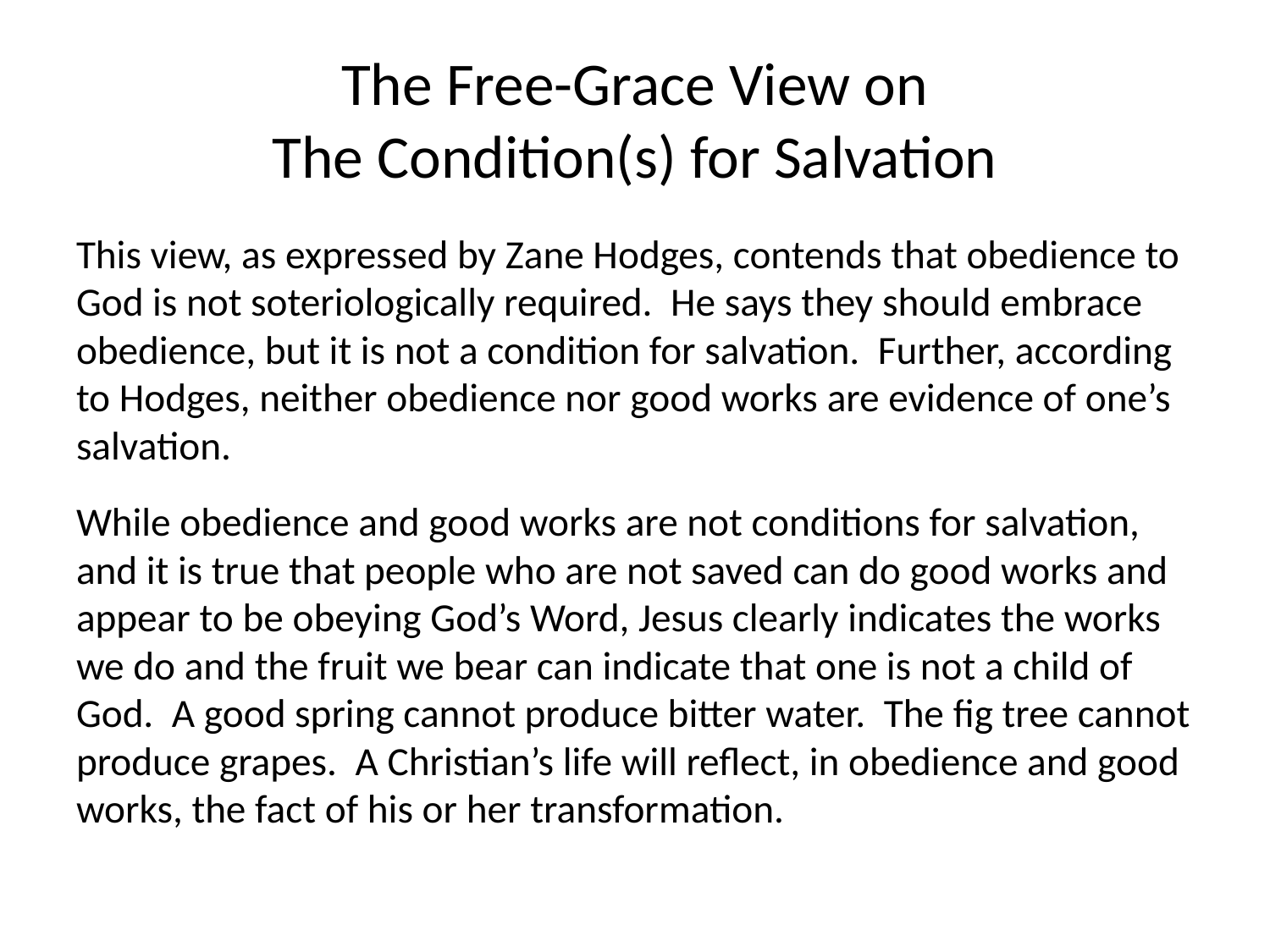

# The Free-Grace View on The Condition(s) for Salvation
This view, as expressed by Zane Hodges, contends that obedience to God is not soteriologically required.  He says they should embrace obedience, but it is not a condition for salvation.  Further, according to Hodges, neither obedience nor good works are evidence of one’s salvation.

While obedience and good works are not conditions for salvation, and it is true that people who are not saved can do good works and appear to be obeying God’s Word, Jesus clearly indicates the works we do and the fruit we bear can indicate that one is not a child of God.  A good spring cannot produce bitter water.  The fig tree cannot produce grapes.  A Christian’s life will reflect, in obedience and good works, the fact of his or her transformation.